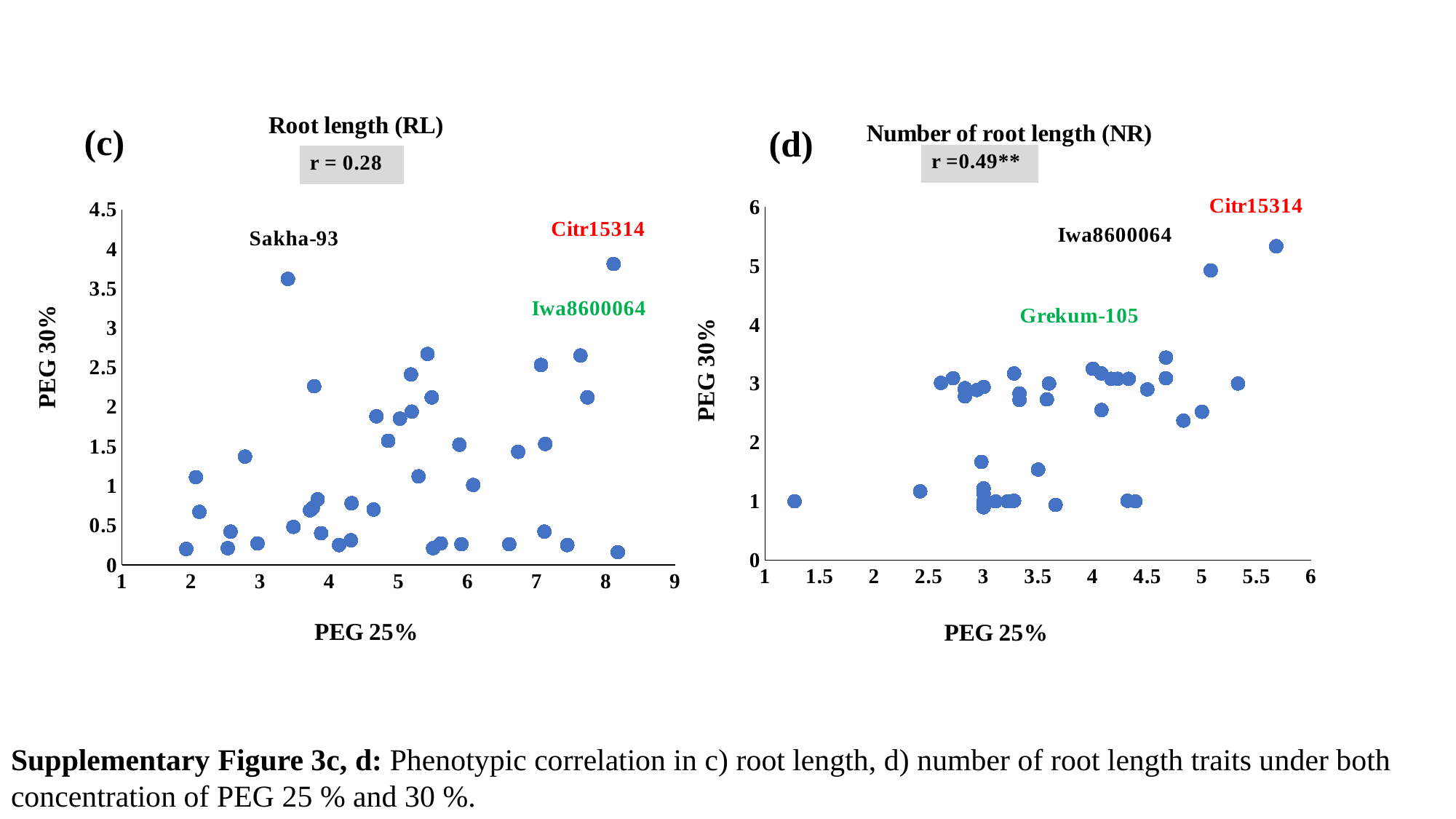

### Chart: Root length (RL)

| Category |  |
|---|---|

### Chart: Number of root length (NR)

| Category |  |
|---|---|
(c)
(d)
Supplementary Figure 3c, d: Phenotypic correlation in c) root length, d) number of root length traits under both concentration of PEG 25 % and 30 %.